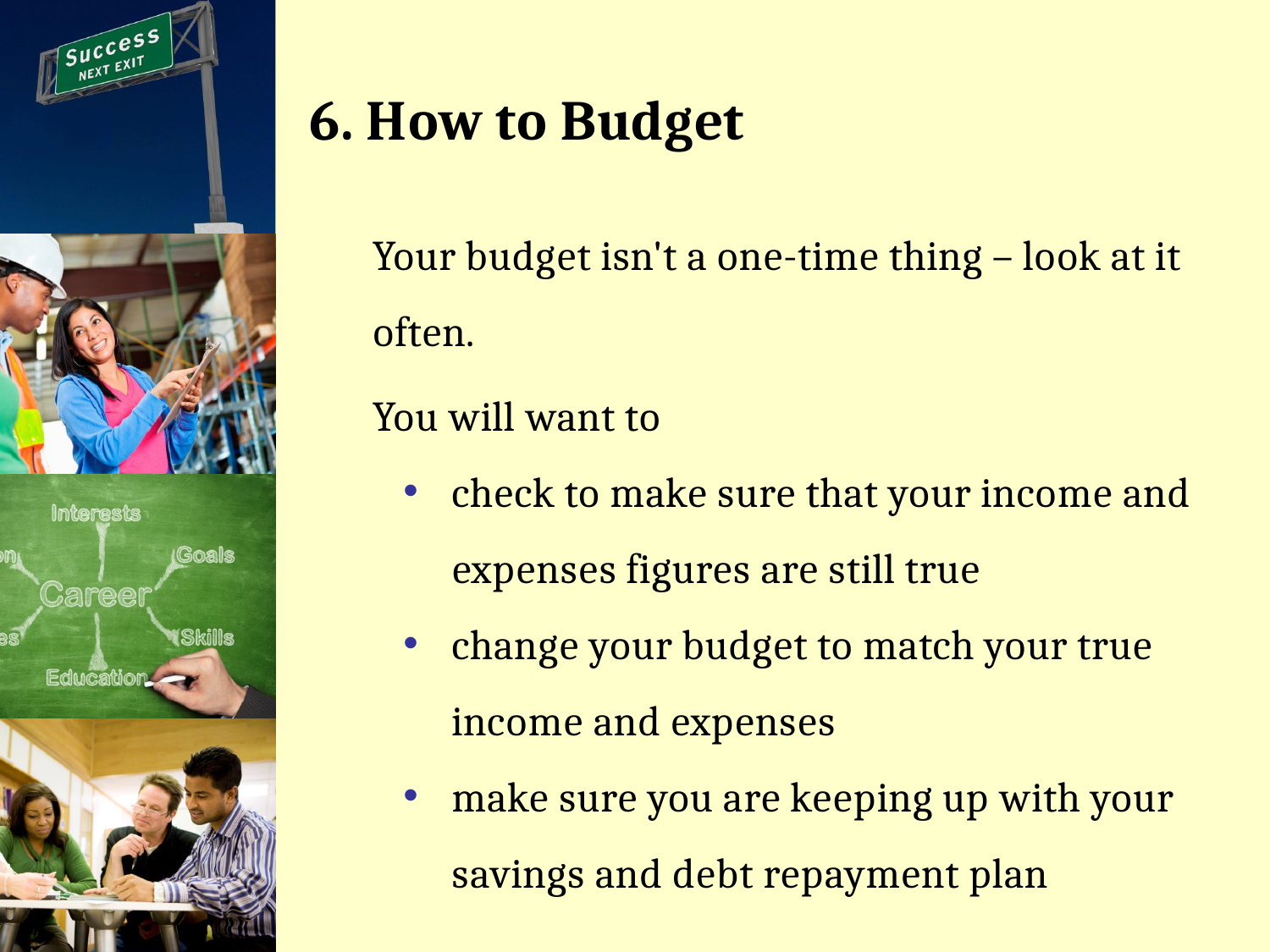

# 6. How to Budget
Your budget isn't a one-time thing – look at it often.
You will want to
check to make sure that your income and expenses figures are still true
change your budget to match your true income and expenses
make sure you are keeping up with your savings and debt repayment plan